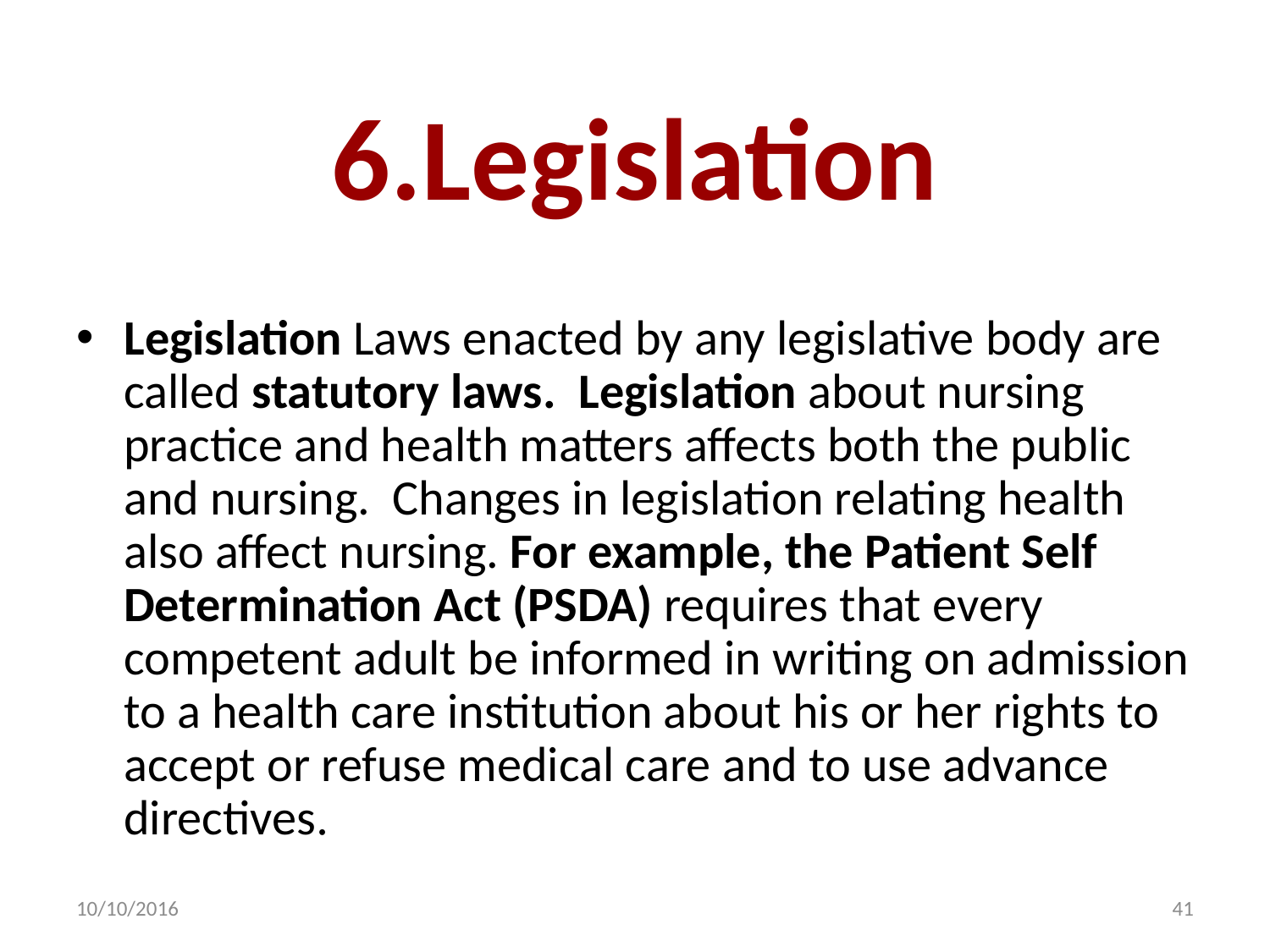

# 6.Legislation
Legislation Laws enacted by any legislative body are called statutory laws.  Legislation about nursing practice and health matters affects both the public and nursing.  Changes in legislation relating health also affect nursing. For example, the Patient Self Determination Act (PSDA) requires that every competent adult be informed in writing on admission to a health care institution about his or her rights to accept or refuse medical care and to use advance directives.
10/10/2016
41